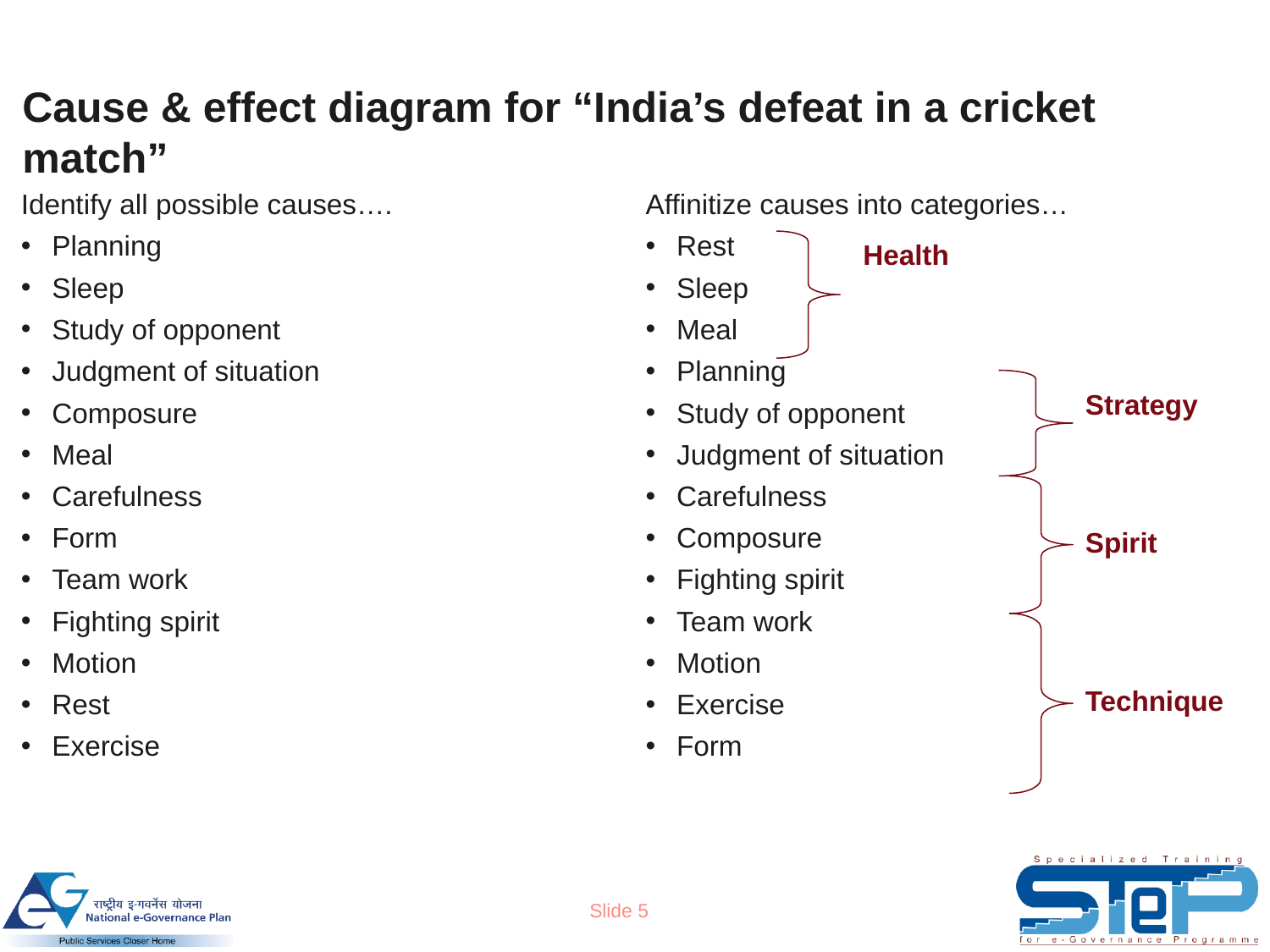

# Cause & effect diagram for “India’s defeat in a cricket match”
Identify all possible causes….
Planning
Sleep
Study of opponent
Judgment of situation
Composure
Meal
Carefulness
Form
Team work
Fighting spirit
Motion
Rest
Exercise

Affinitize causes into categories…
Rest
Sleep
Meal
Planning
Study of opponent
Judgment of situation
Carefulness
Composure
Fighting spirit
Team work
Motion
Exercise
Form

Health

Strategy

Spirit

Technique